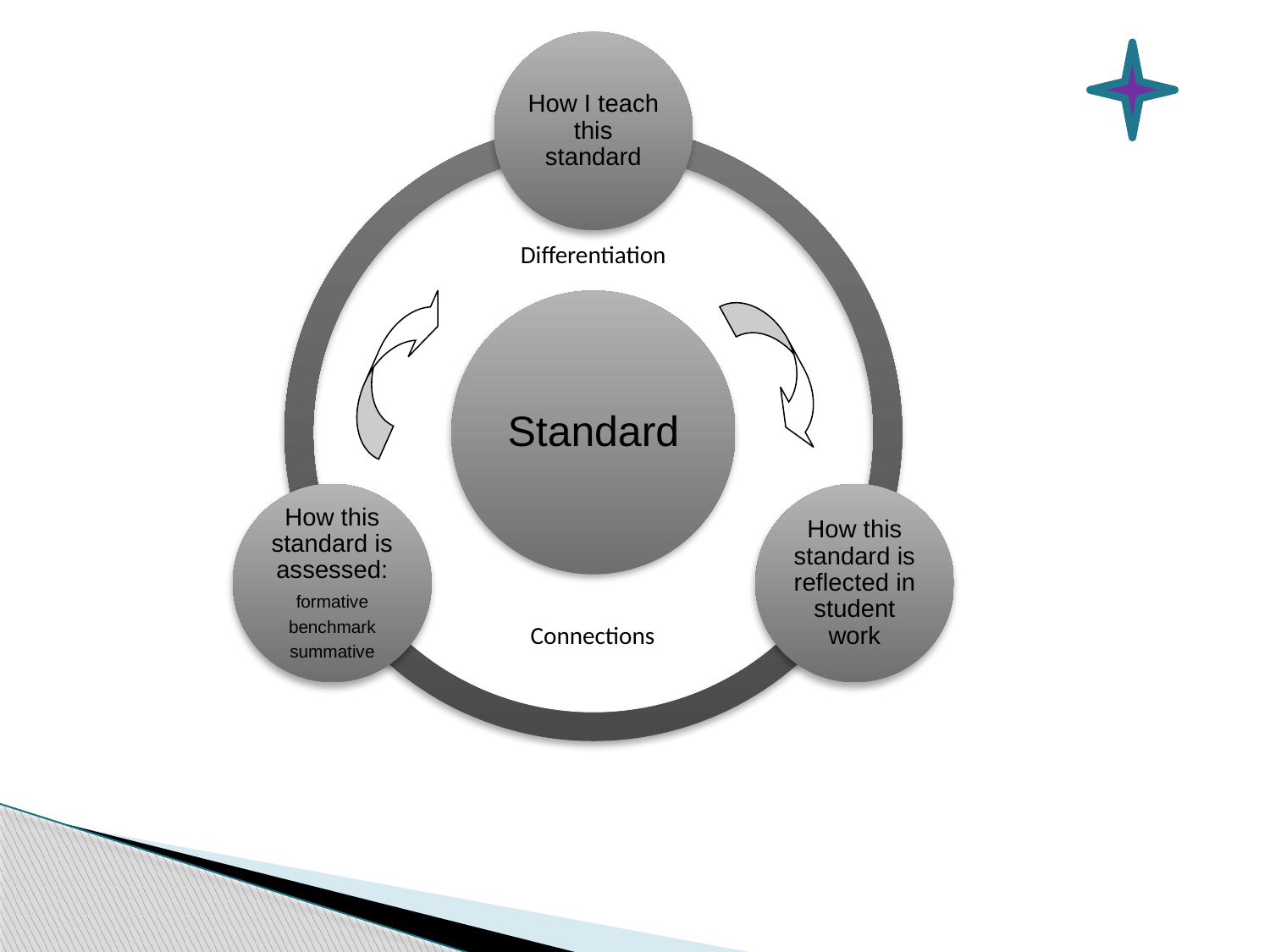

How I teach this standard

Standard

How this standard is assessed:
formative
benchmark
summative

How this standard is reflected in student work

Differentiation

Connections